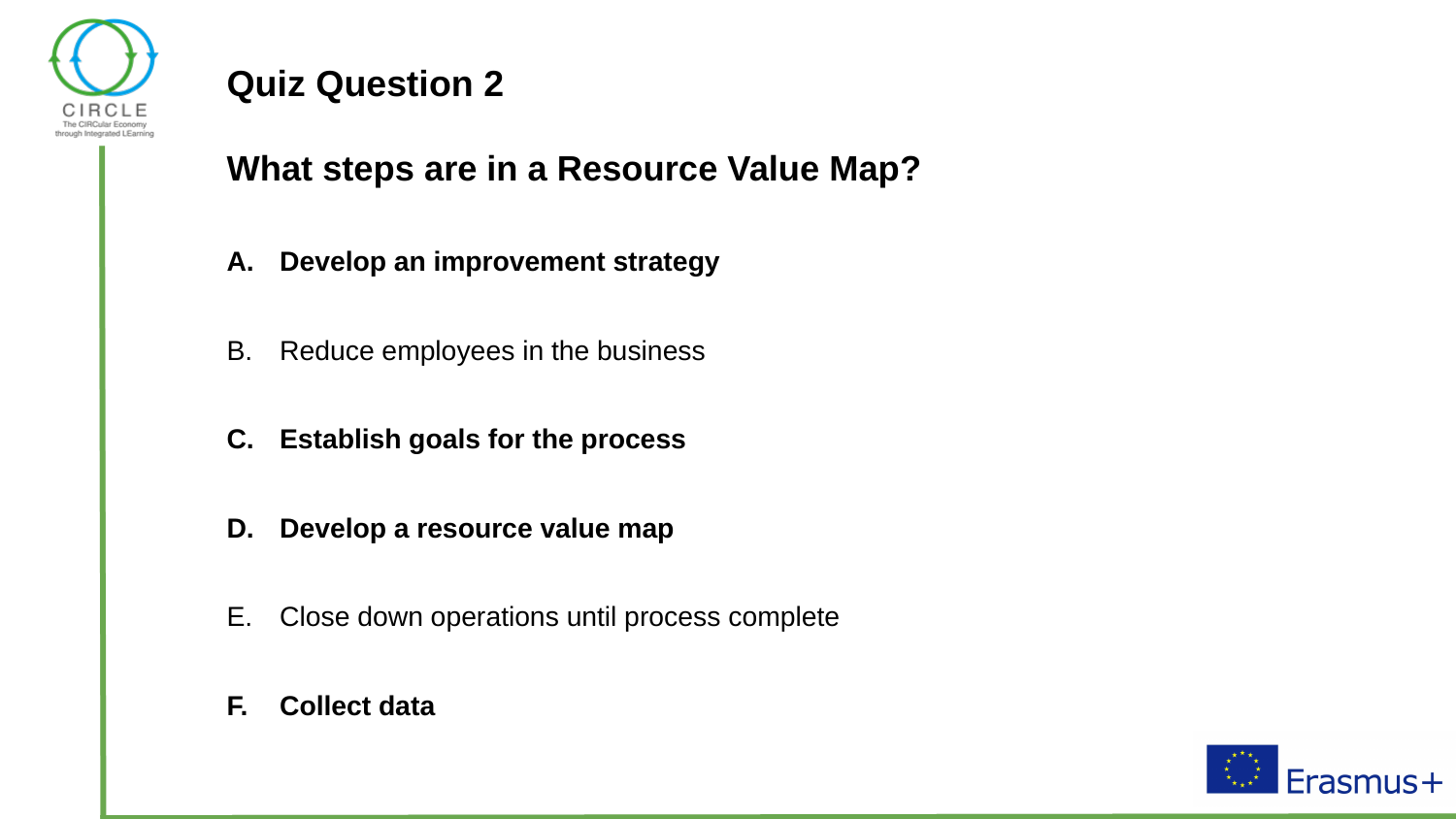

# Quiz Question 2
What steps are in a Resource Value Map?

Develop an improvement strategy

Reduce employees in the business

Establish goals for the process

Develop a resource value map

Close down operations until process complete

Collect data